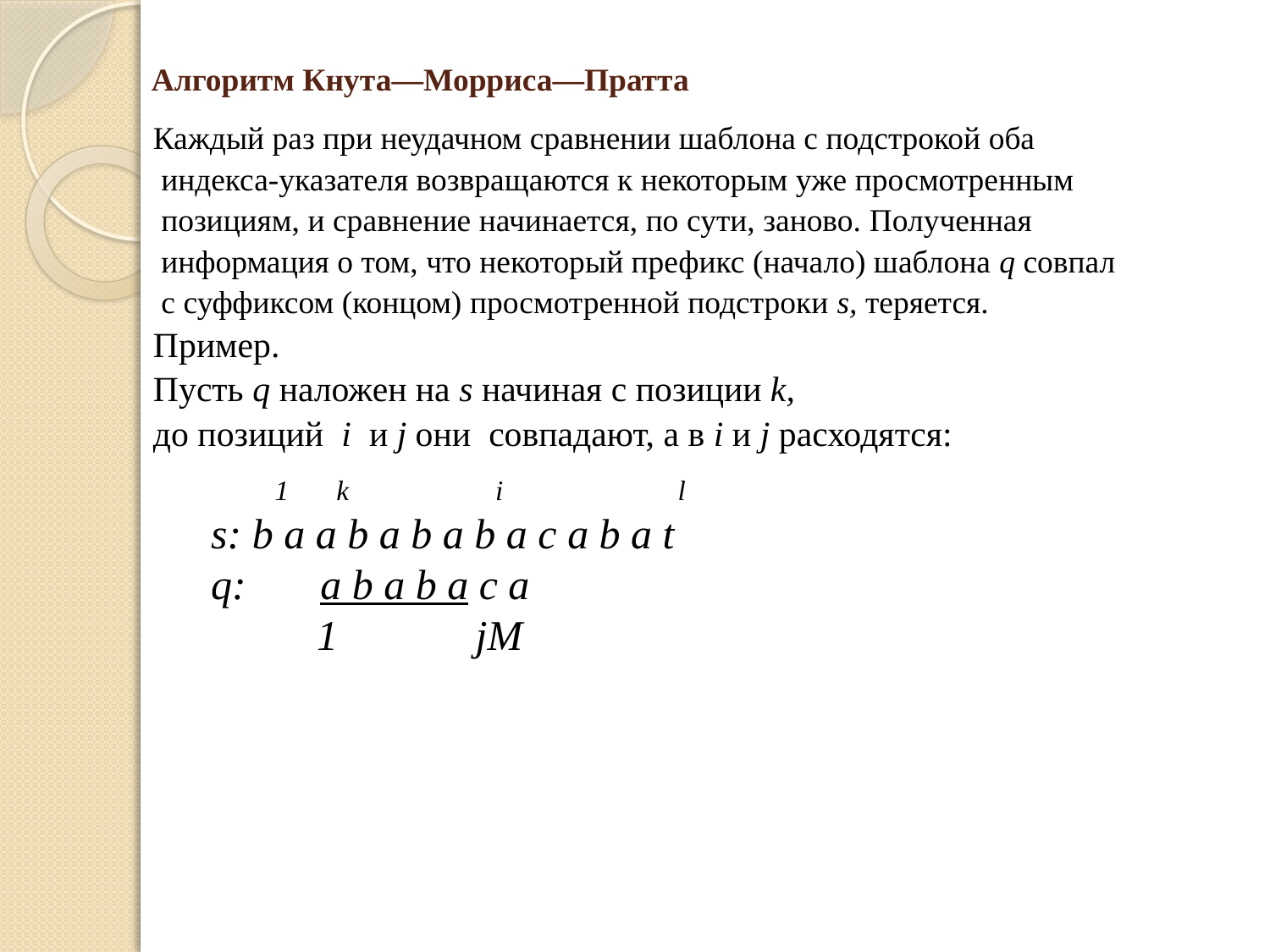

Алгоритм Кнута—Морриса—Пратта
Каждый раз при неудачном сравнении шаблона с подстрокой оба
 индекса-указателя возвращаются к некоторым уже просмотренным
 позициям, и сравнение начинается, по сути, заново. Полученная
 информация о том, что некоторый префикс (начало) шаблона q совпал
 с суффиксом (концом) просмотренной подстроки s, теряется.
Пример.
Пусть q наложен на s начиная с позиции k,
до позиций  i  и j они  совпадают, а в i и j расходятся:

  k                     i                         l

s: b a a b a b a b a c a b a t
q:       a b a b a c a
          1             jM